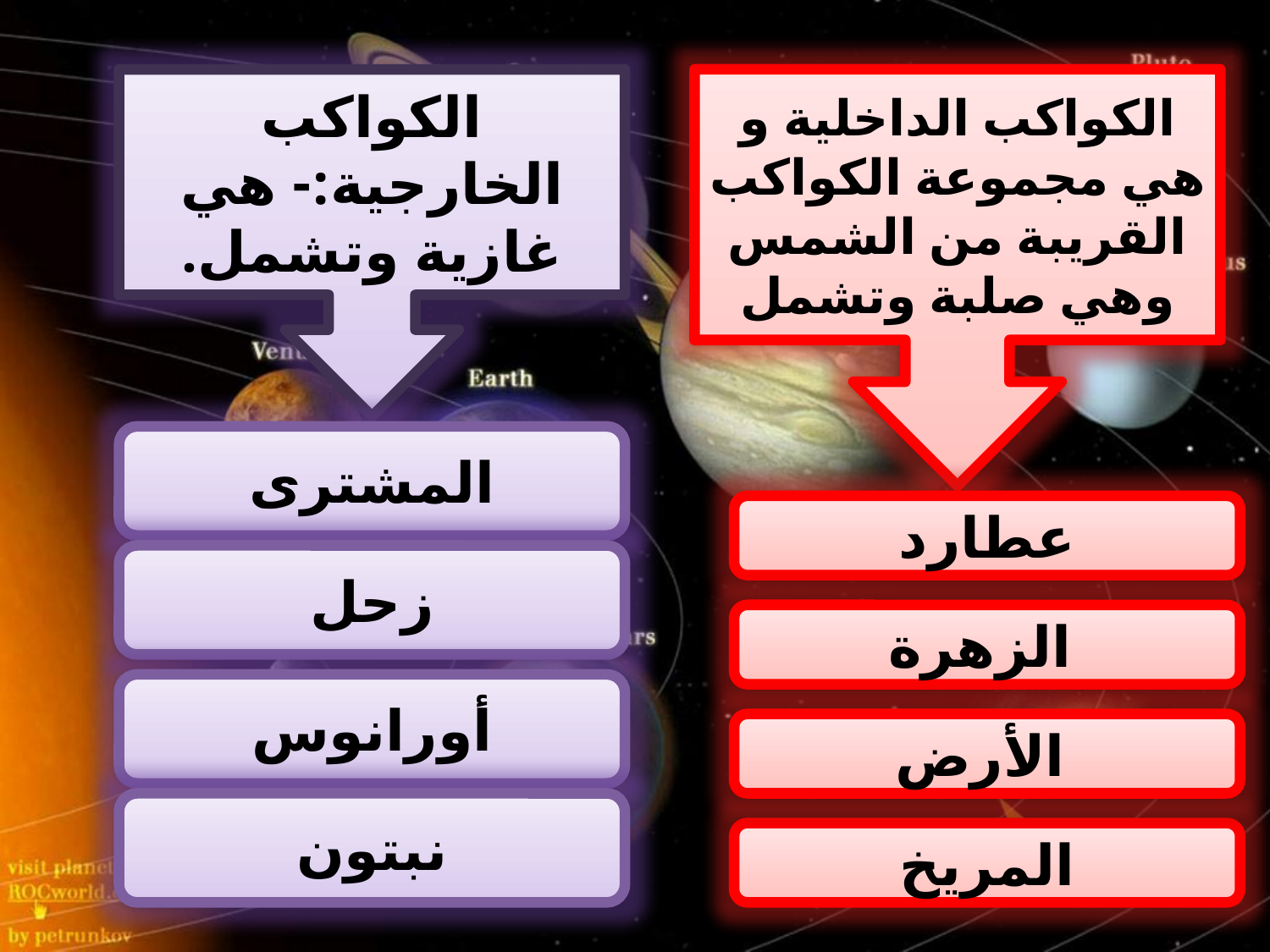

الكواكب الخارجية:- هي غازية وتشمل.
الكواكب الداخلية و هي مجموعة الكواكب القريبة من الشمس وهي صلبة وتشمل
المشترى
عطارد
زحل
 الزهرة
أورانوس
 الأرض
نبتون
المريخ